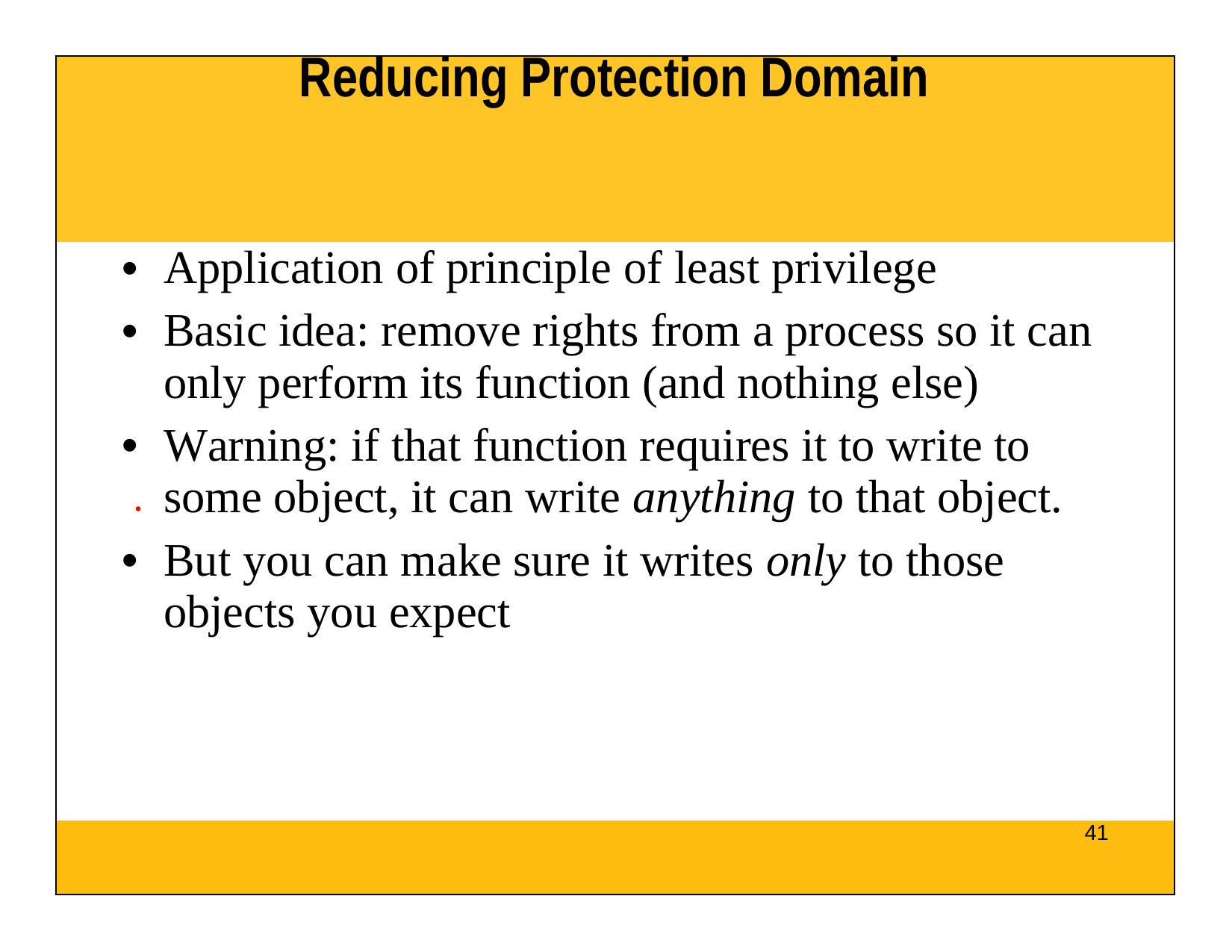

| Reducing Protection Domain |
| --- |
| Application of principle of least privilege Basic idea: remove rights from a process so it can only perform its function (and nothing else) Warning: if that function requires it to write to some object, it can write anything to that object. But you can make sure it writes only to those objects you expect |
| 41 |